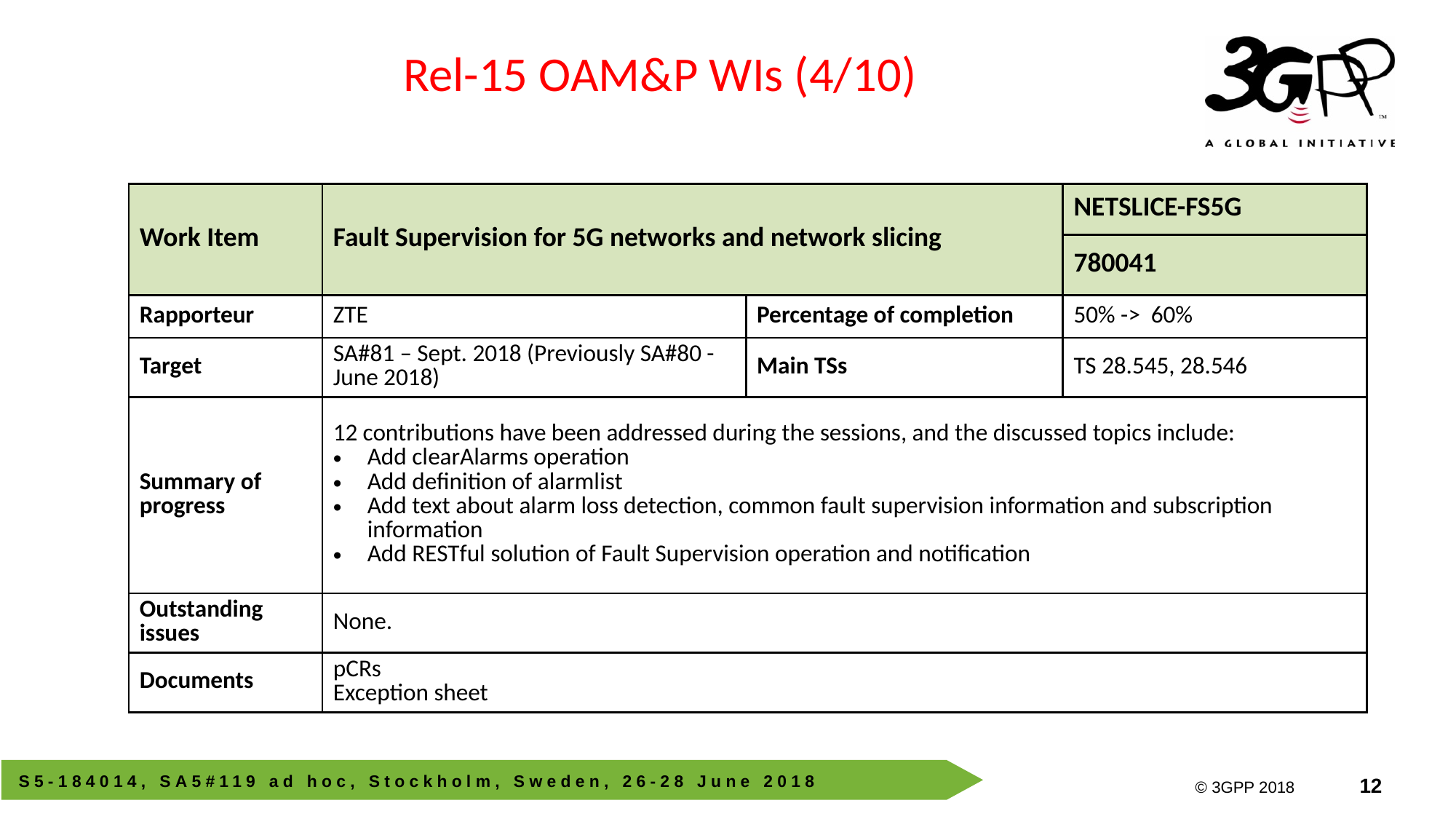

Rel-15 OAM&P WIs (4/10)
| Work Item | Fault Supervision for 5G networks and network slicing |  | NETSLICE-FS5G |
| --- | --- | --- | --- |
|  |  |  | 780041 |
| Rapporteur | ZTE | Percentage of completion | 50% -> 60% |
| Target | SA#81 – Sept. 2018 (Previously SA#80 - June 2018) | Main TSs | TS 28.545, 28.546 |
| Summary of progress | 12 contributions have been addressed during the sessions, and the discussed topics include: Add clearAlarms operation Add definition of alarmlist Add text about alarm loss detection, common fault supervision information and subscription information Add RESTful solution of Fault Supervision operation and notification |  |  |
| Outstanding issues | None. |  |  |
| Documents | pCRs Exception sheet |  |  |